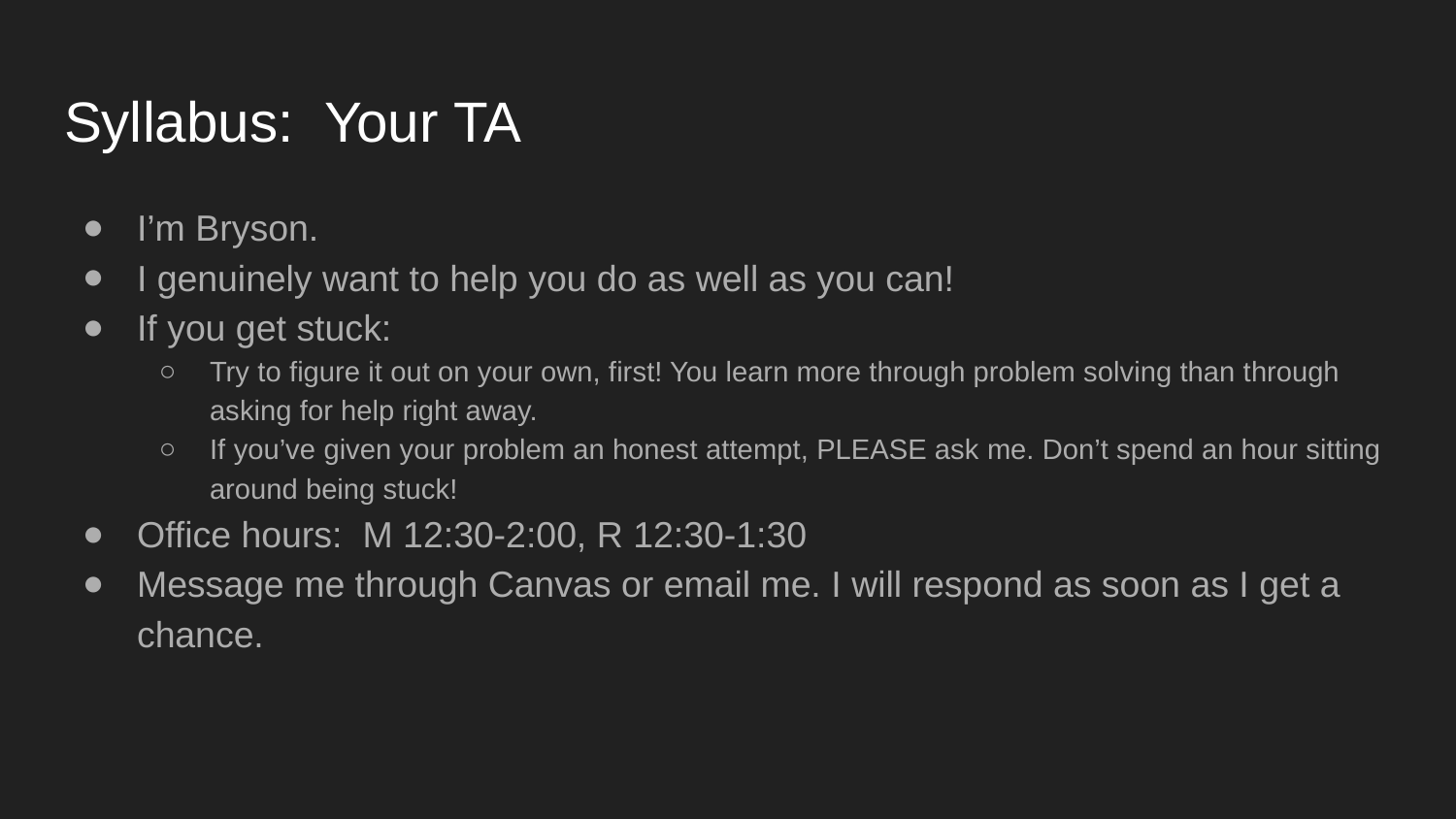

# Syllabus:  Your TA
I’m Bryson.
I genuinely want to help you do as well as you can!
If you get stuck:
Try to figure it out on your own, first! You learn more through problem solving than through asking for help right away.
If you’ve given your problem an honest attempt, PLEASE ask me. Don’t spend an hour sitting around being stuck!
Office hours:  M 12:30-2:00, R 12:30-1:30
Message me through Canvas or email me. I will respond as soon as I get a chance.